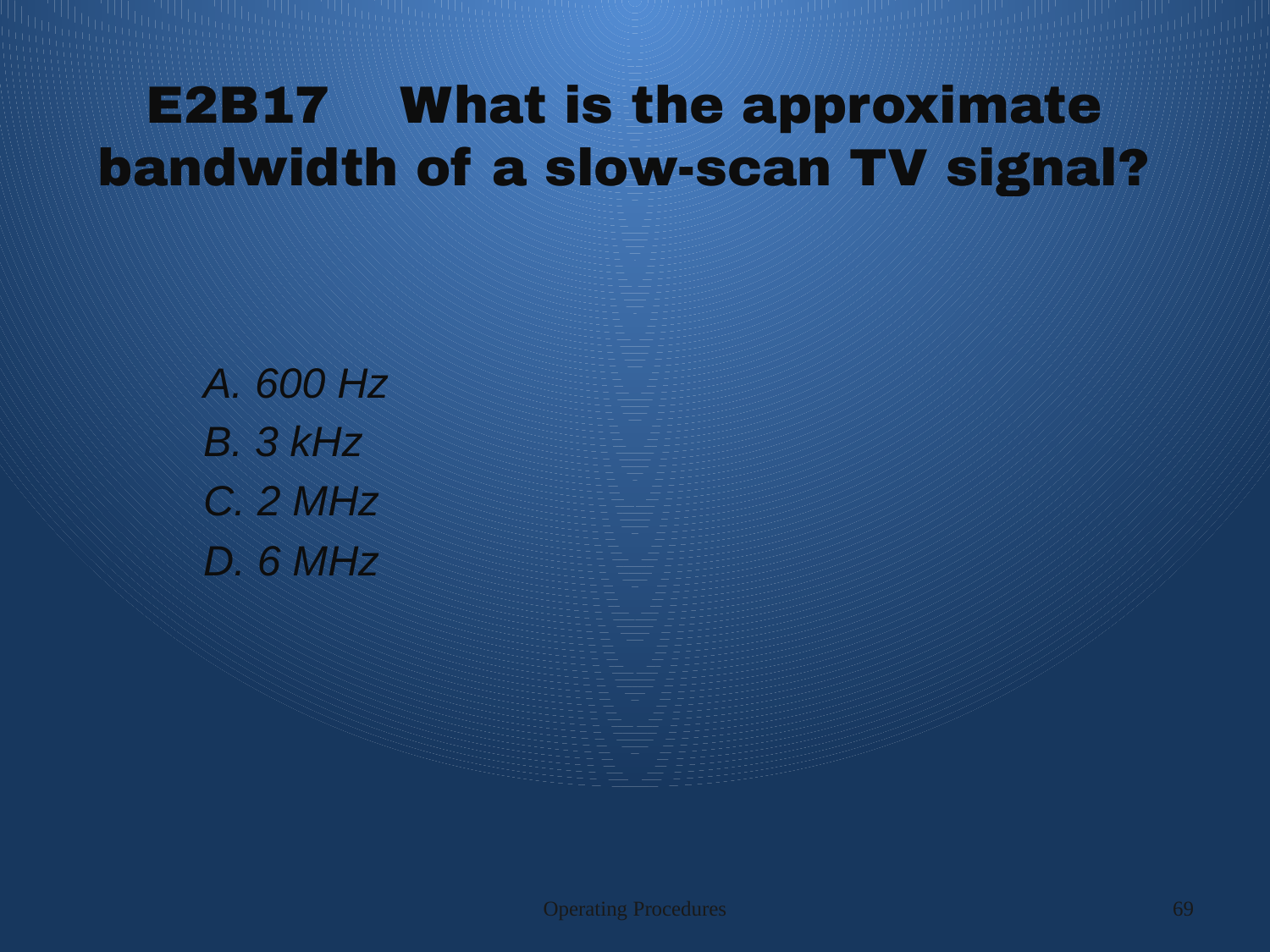

# E2B17    What is the approximate bandwidth of a slow-scan TV signal?
A. 600 Hz
B. 3 kHz
C. 2 MHz
D. 6 MHz
Operating Procedures
69